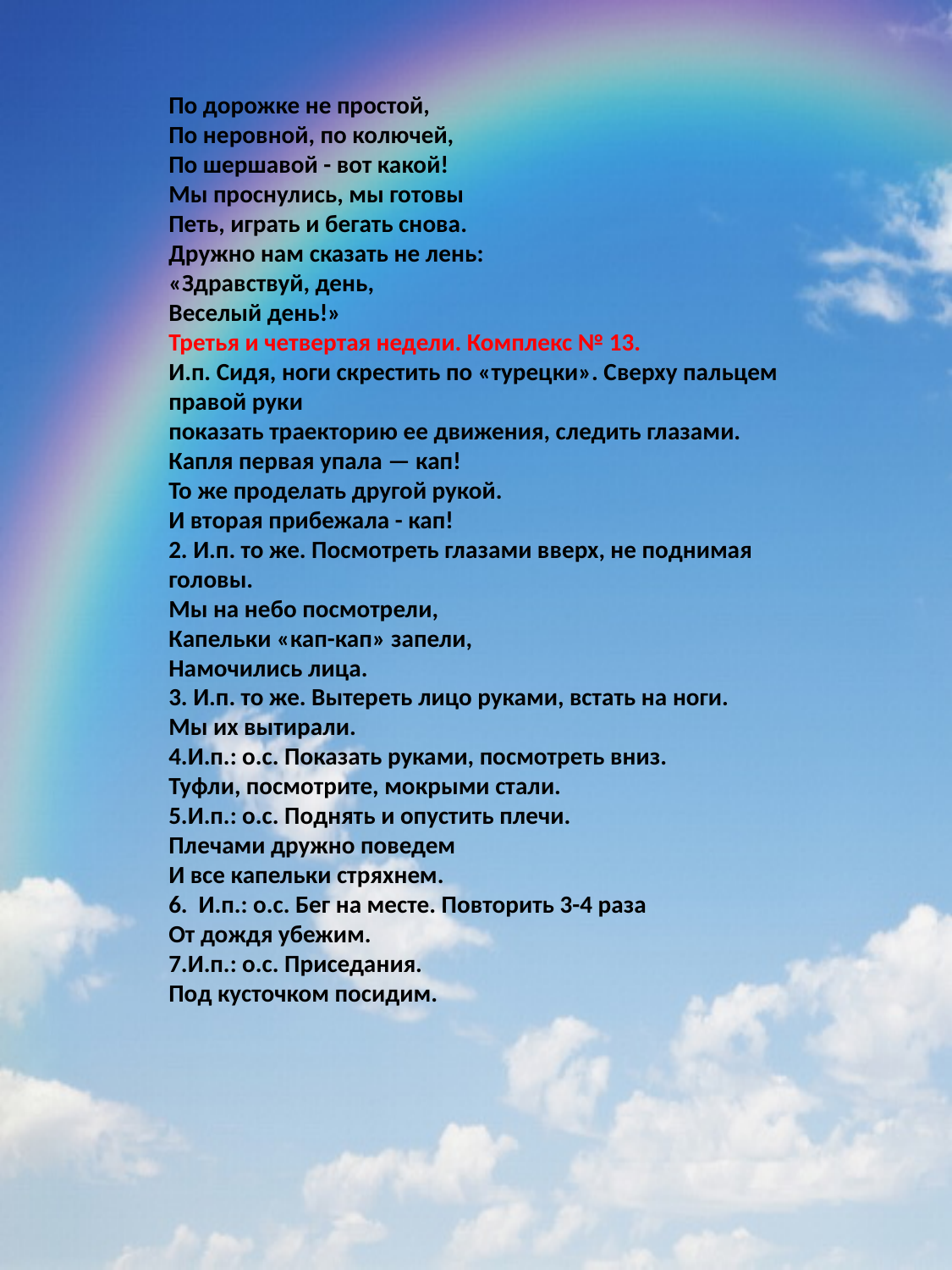

По дорожке не простой,
По неровной, по колючей,
По шершавой - вот какой!
Мы проснулись, мы готовы
Петь, играть и бегать снова.
Дружно нам сказать не лень:
«Здравствуй, день,
Веселый день!»
Третья и четвертая недели. Комплекс № 13.
И.п. Сидя, ноги скрестить по «турецки». Сверху пальцем правой руки
показать траекторию ее движения, следить глазами.
Капля первая упала — кап!
То же проделать другой рукой.
И вторая прибежала - кап!
2. И.п. то же. Посмотреть глазами вверх, не поднимая головы.
Мы на небо посмотрели,
Капельки «кап-кап» запели,
Намочились лица.
3. И.п. то же. Вытереть лицо руками, встать на ноги.
Мы их вытирали.
4.И.п.: о.с. Показать руками, посмотреть вниз.
Туфли, посмотрите, мокрыми стали.
5.И.п.: о.с. Поднять и опустить плечи.
Плечами дружно поведем
И все капельки стряхнем.
6.  И.п.: о.с. Бег на месте. Повторить 3-4 раза
От дождя убежим.
7.И.п.: о.с. Приседания.
Под кусточком посидим.